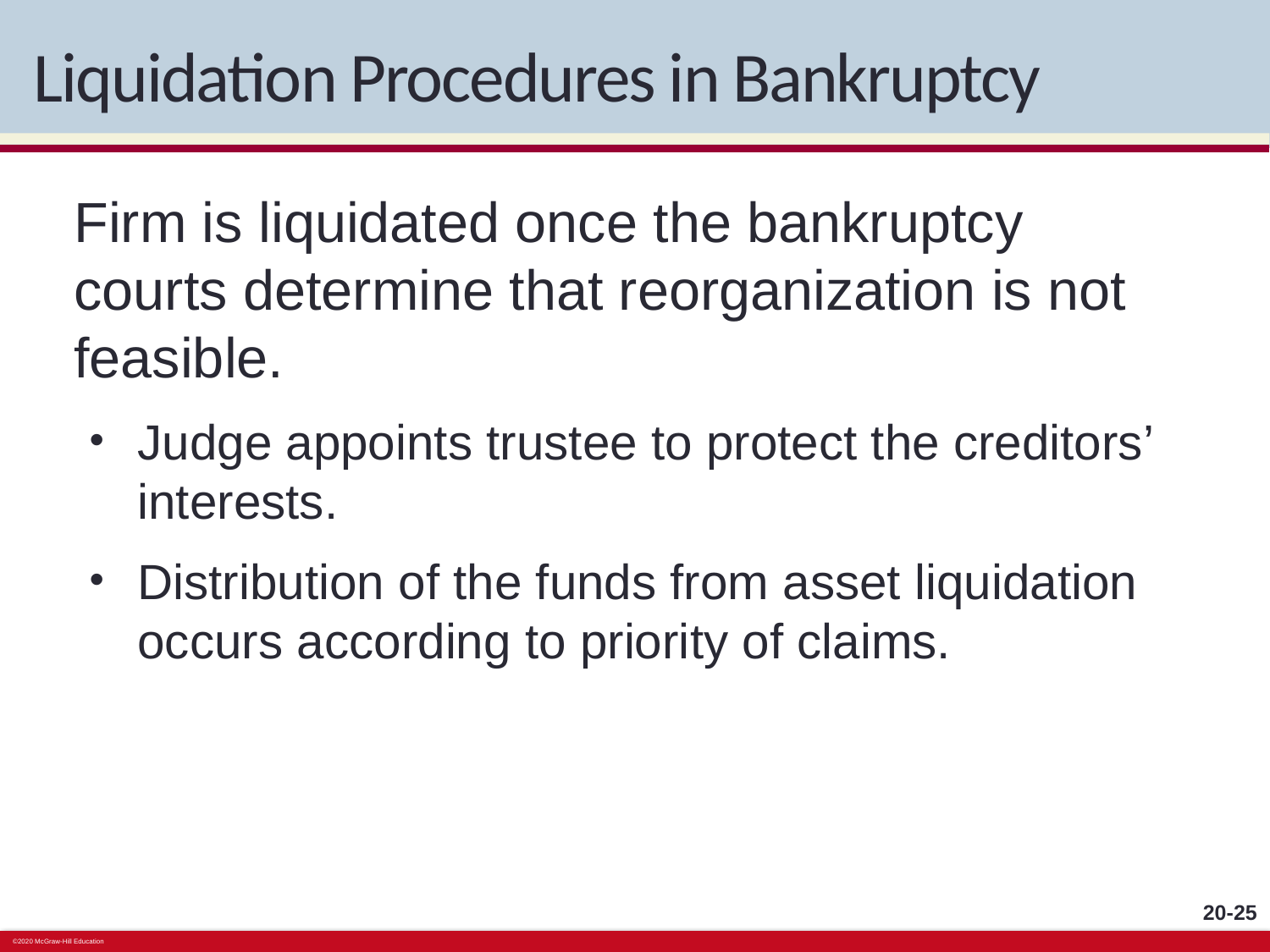

# Liquidation Procedures in Bankruptcy
Firm is liquidated once the bankruptcy courts determine that reorganization is not feasible.
Judge appoints trustee to protect the creditors’ interests.
Distribution of the funds from asset liquidation occurs according to priority of claims.